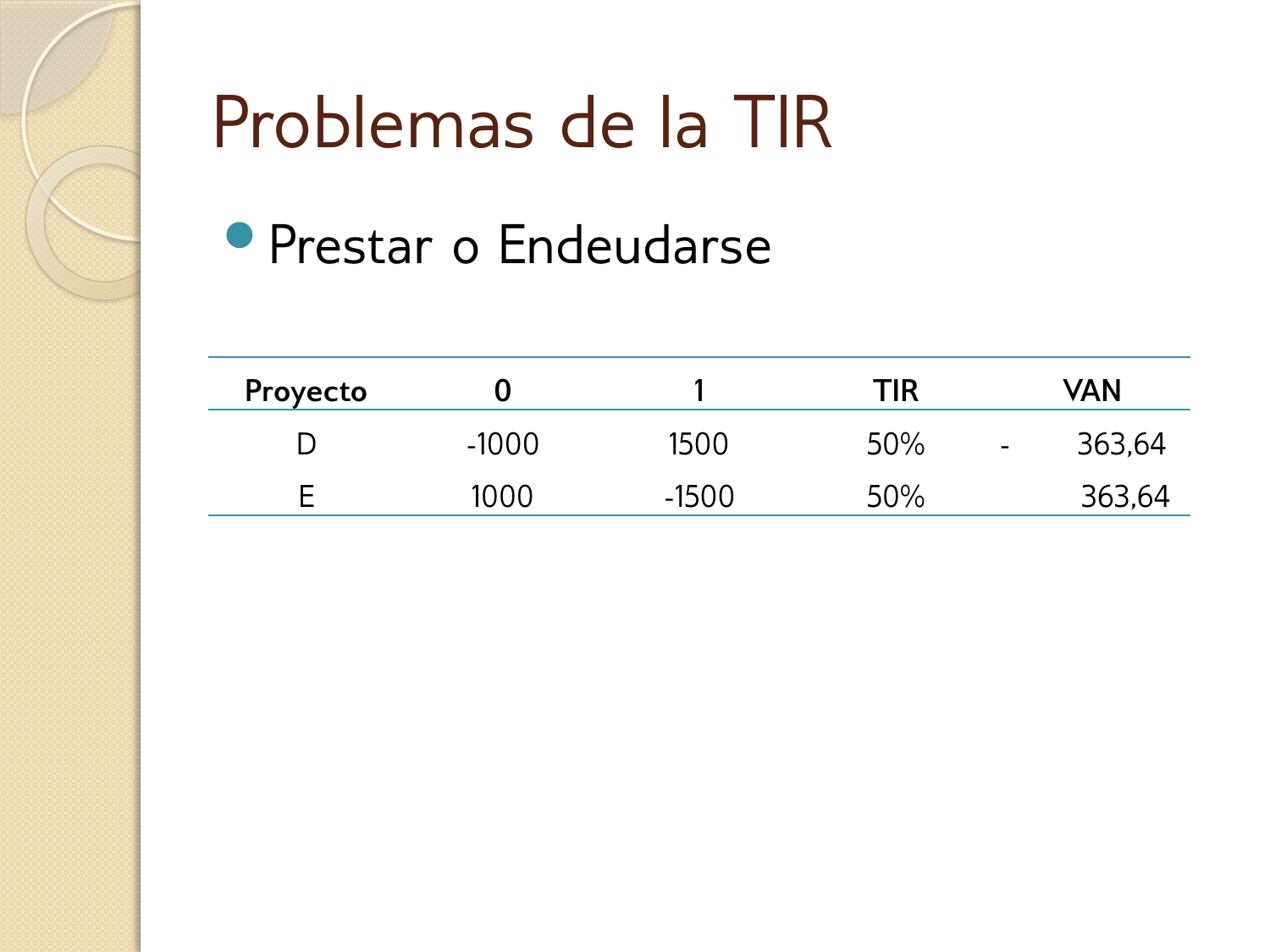

# Problemas de la TIR
Prestar o Endeudarse
| Proyecto | 0 | 1 | TIR | VAN |
| --- | --- | --- | --- | --- |
| D | -1000 | 1500 | 50% | - 363,64 |
| E | 1000 | -1500 | 50% | 363,64 |